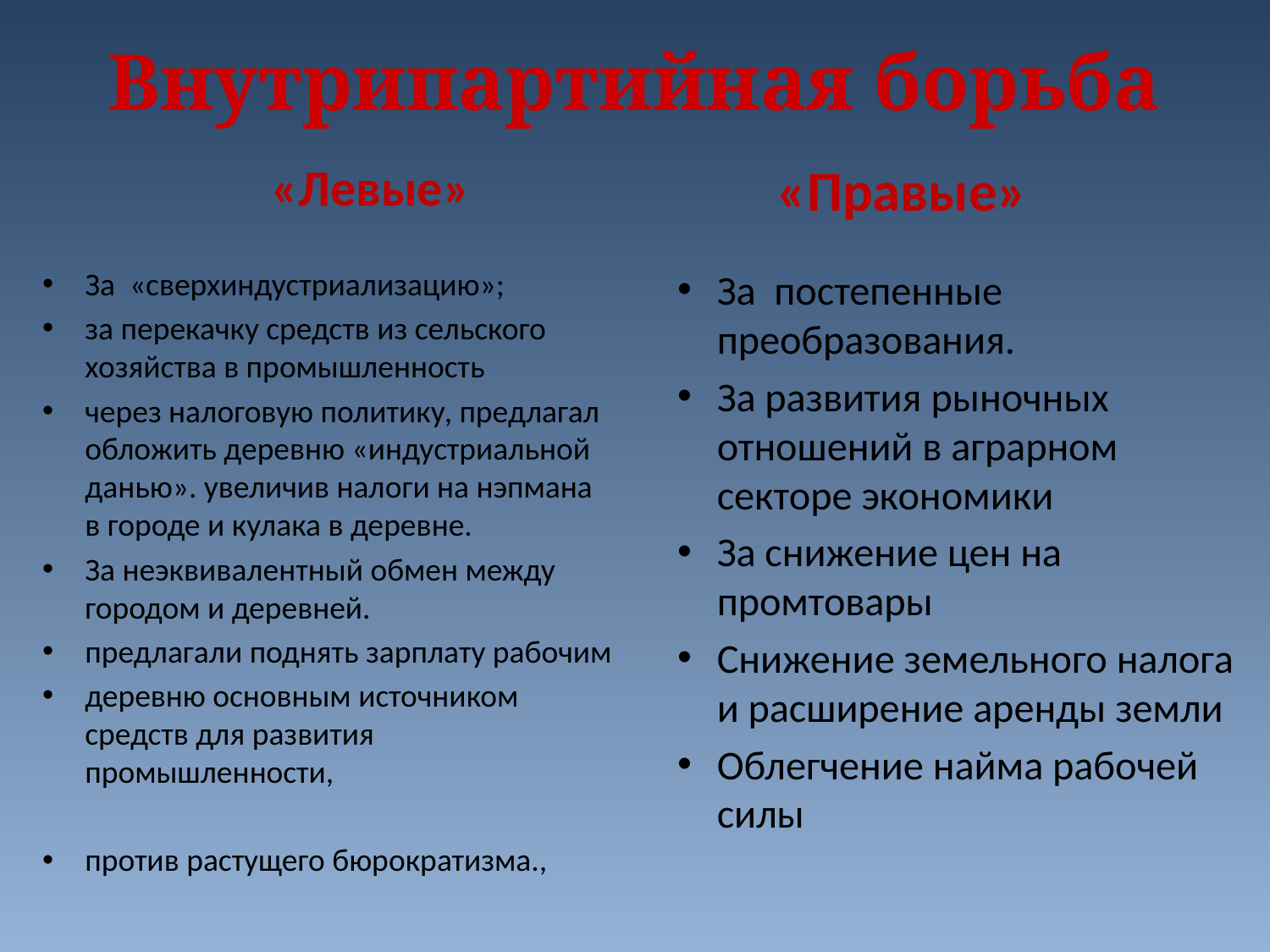

# Внутрипартийная борьба
«Левые»

«Правые»
За  «сверхиндустриализацию»;
за перекачку средств из сельского хозяйства в промышленность
через налоговую политику, предлагал обложить деревню «индустриальной данью». увеличив налоги на нэпмана в городе и кулака в деревне.
За неэквивалентный обмен между городом и деревней.
предлагали поднять зарплату рабочим
деревню основным источником средств для развития промышленности,

против растущего бюрократизма.,

За  постепенные преобразования.
За развития рыночных отношений в аграрном секторе экономики
За снижение цен на промтовары
Снижение земельного налога и расширение аренды земли
Облегчение найма рабочей силы